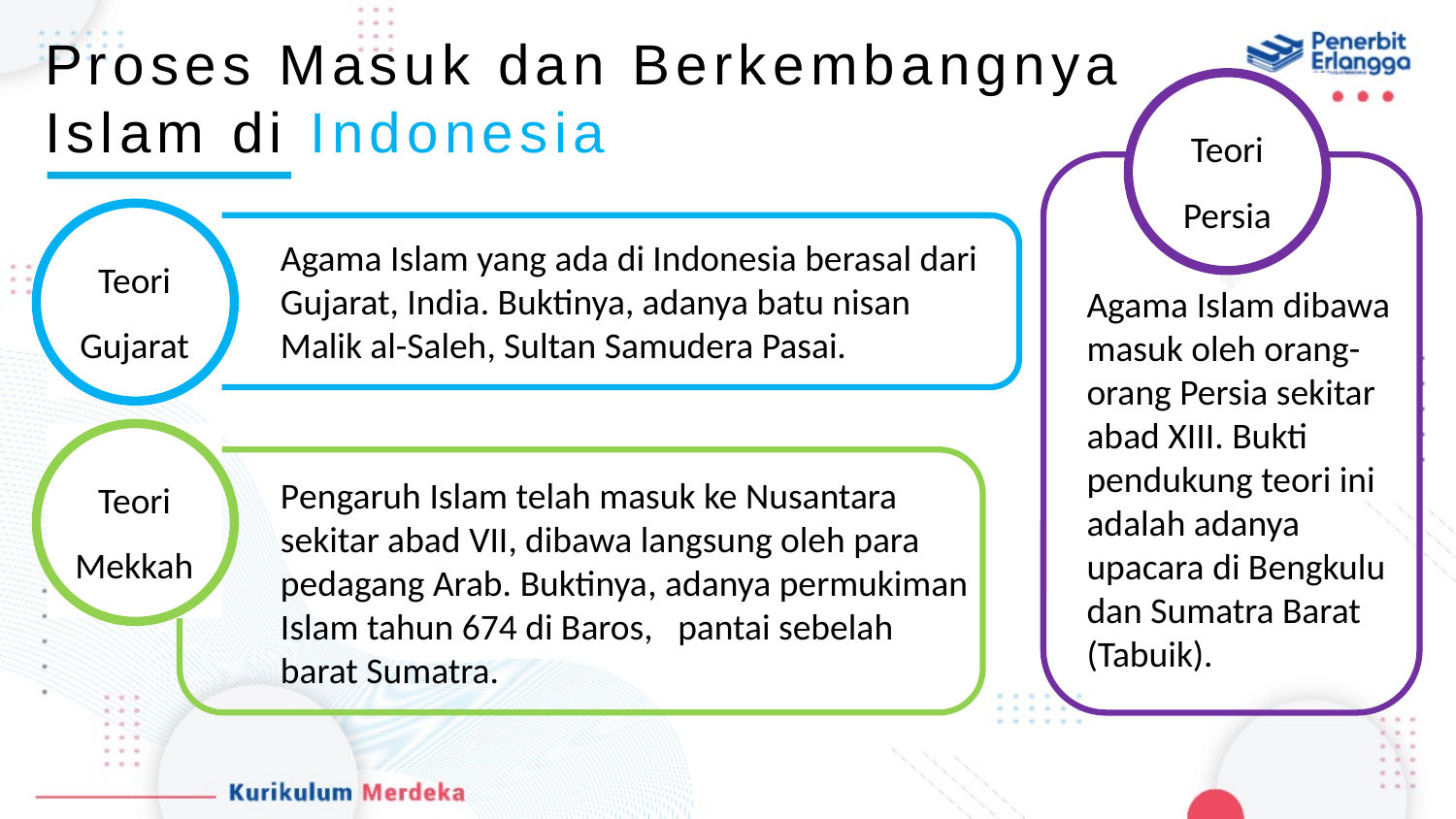

Proses Masuk dan Berkembangnya Islam di Indonesia

Teori Persia

Teori Gujarat

Agama Islam yang ada di Indonesia berasal dari Gujarat, India. Buktinya, adanya batu nisan Malik al-Saleh, Sultan Samudera Pasai.

Agama Islam dibawa masuk oleh orang-orang Persia sekitar abad XIII. Bukti pendukung teori ini adalah adanya upacara di Bengkulu dan Sumatra Barat (Tabuik).

Teori Mekkah

Pengaruh Islam telah masuk ke Nusantara sekitar abad VII, dibawa langsung oleh para pedagang Arab. Buktinya, adanya permukiman Islam tahun 674 di Baros,   pantai sebelah barat Sumatra.